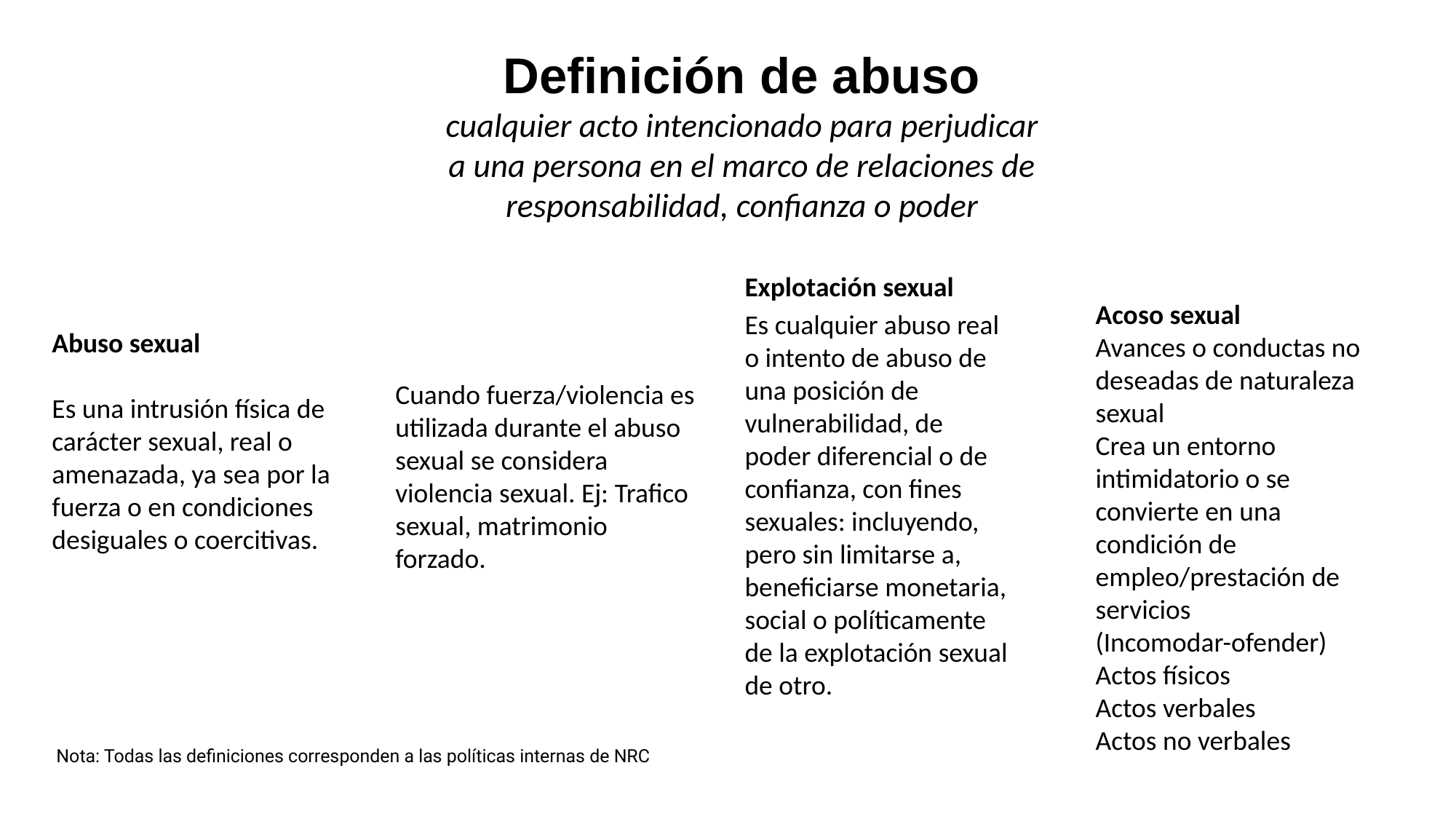

Definición de abuso​
cualquier acto intencionado para perjudicar a una persona en el marco de relaciones de responsabilidad, confianza o poder
Acoso sexual
Avances o conductas no deseadas de naturaleza sexual
Crea un entorno intimidatorio o se convierte en una condición de empleo/prestación de servicios
(Incomodar-ofender)
Actos físicos
Actos verbales
Actos no verbales
Abuso sexual​
​
Es una intrusión física de carácter sexual, real o amenazada, ya sea por la fuerza o en condiciones desiguales o coercitivas.

Cuando fuerza/violencia es utilizada durante el abuso sexual se considera violencia sexual. Ej: Trafico sexual, matrimonio forzado.
Explotación sexual​
​Es cualquier abuso real o intento de abuso de una posición de vulnerabilidad, de poder diferencial o de confianza, con fines sexuales: incluyendo, pero sin limitarse a, beneficiarse monetaria, social o políticamente de la explotación sexual de otro.
Nota: Todas las definiciones corresponden a las políticas internas de NRC